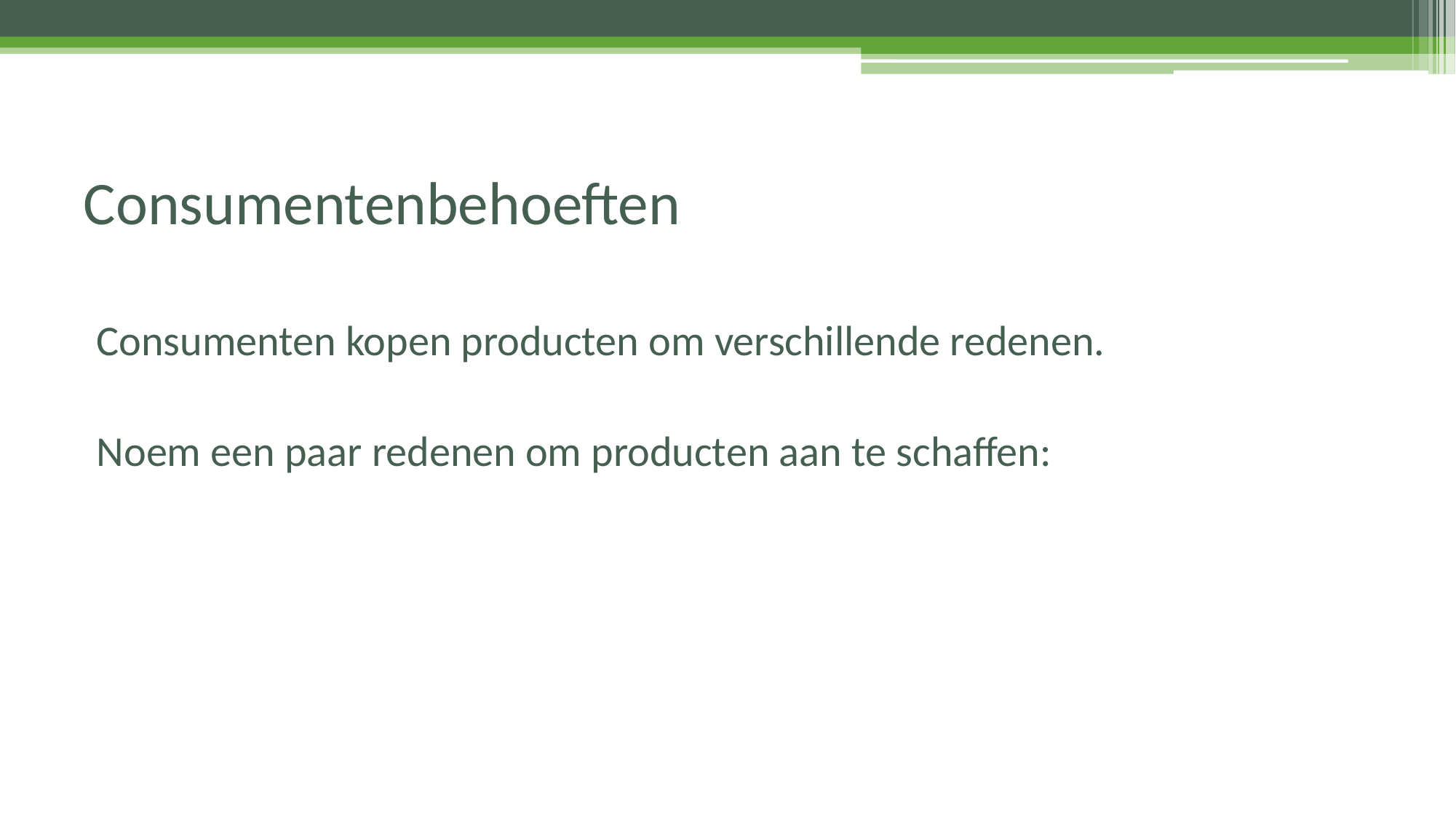

# Consumentenbehoeften
Consumenten kopen producten om verschillende redenen.

Noem een paar redenen om producten aan te schaffen: